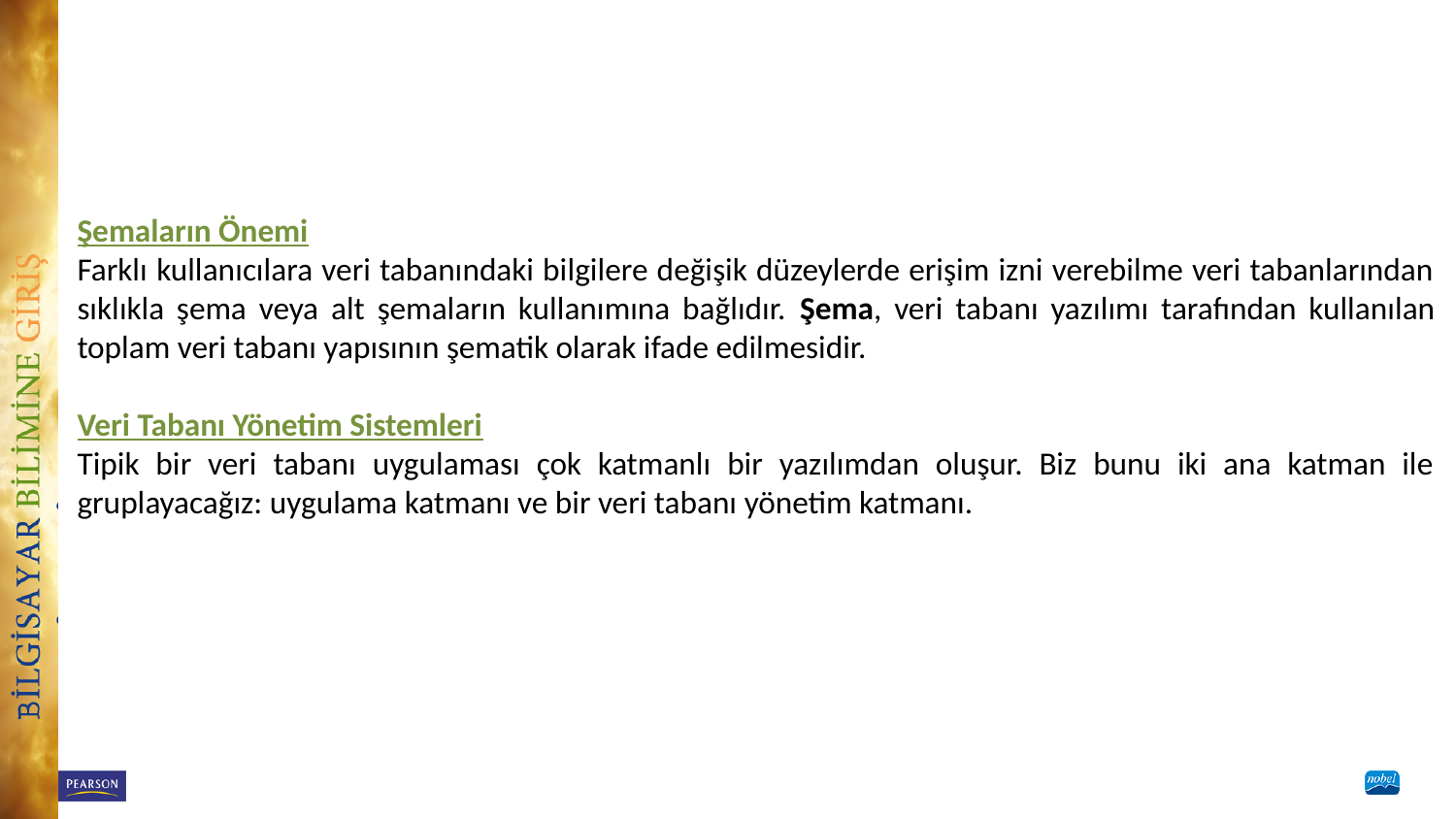

Şemaların Önemi
Farklı kullanıcılara veri tabanındaki bilgilere değişik düzeylerde erişim izni verebilme veri tabanlarından sıklıkla şema veya alt şemaların kullanımına bağlıdır. Şema, veri tabanı yazılımı tarafından kullanılan toplam veri tabanı yapısının şematik olarak ifade edilmesidir.

Veri Tabanı Yönetim Sistemleri
Tipik bir veri tabanı uygulaması çok katmanlı bir yazılımdan oluşur. Biz bunu iki ana katman ile gruplayacağız: uygulama katmanı ve bir veri tabanı yönetim katmanı.